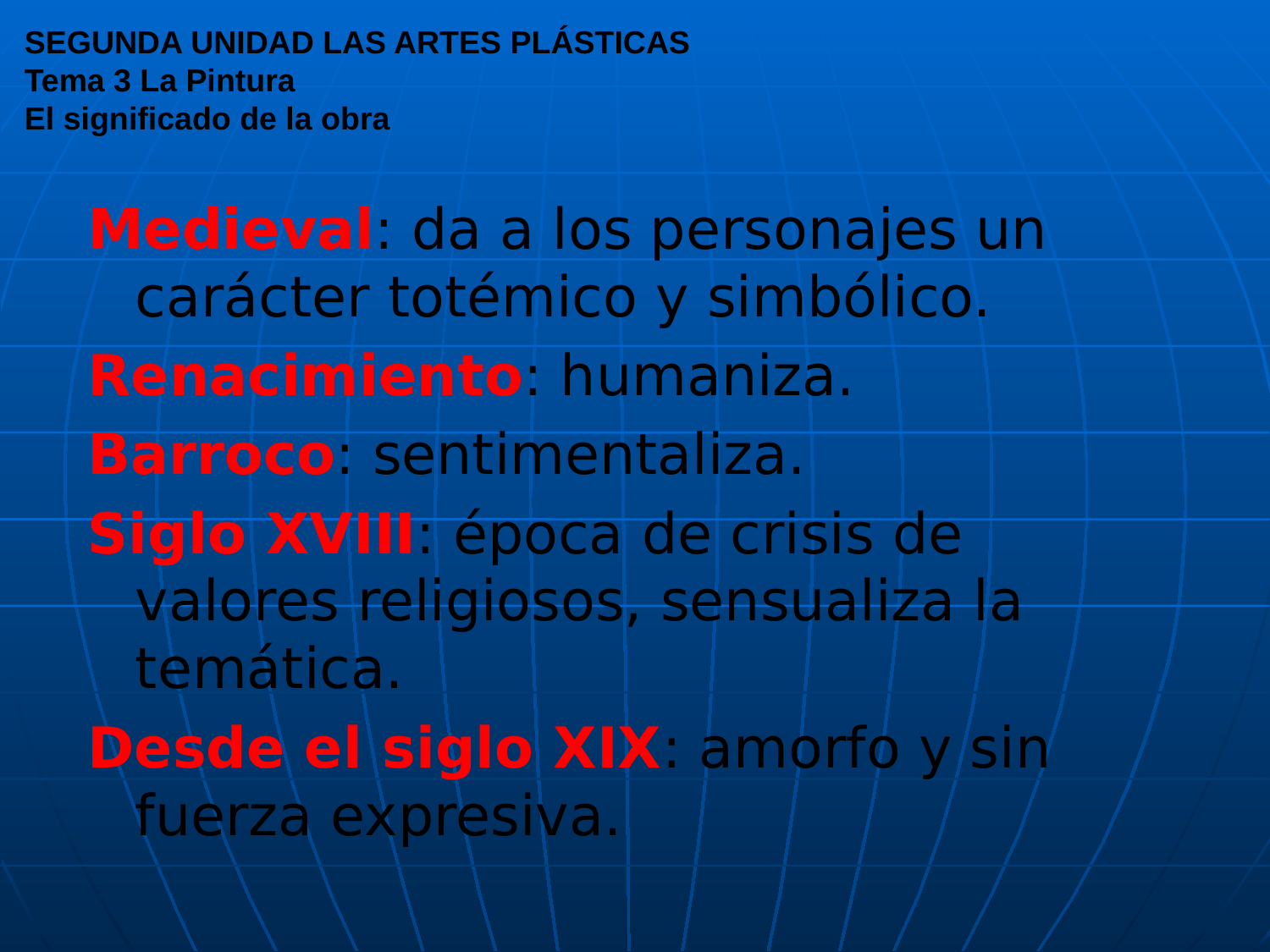

# SEGUNDA UNIDAD LAS ARTES PLÁSTICAS Tema 3 La Pintura El significado de la obra
Medieval: da a los personajes un  carácter totémico y simbólico.
Renacimiento: humaniza.
Barroco: sentimentaliza.
Siglo XVIII: época de crisis de valores religiosos, sensualiza la temática.
Desde el siglo XIX: amorfo y sin fuerza expresiva.